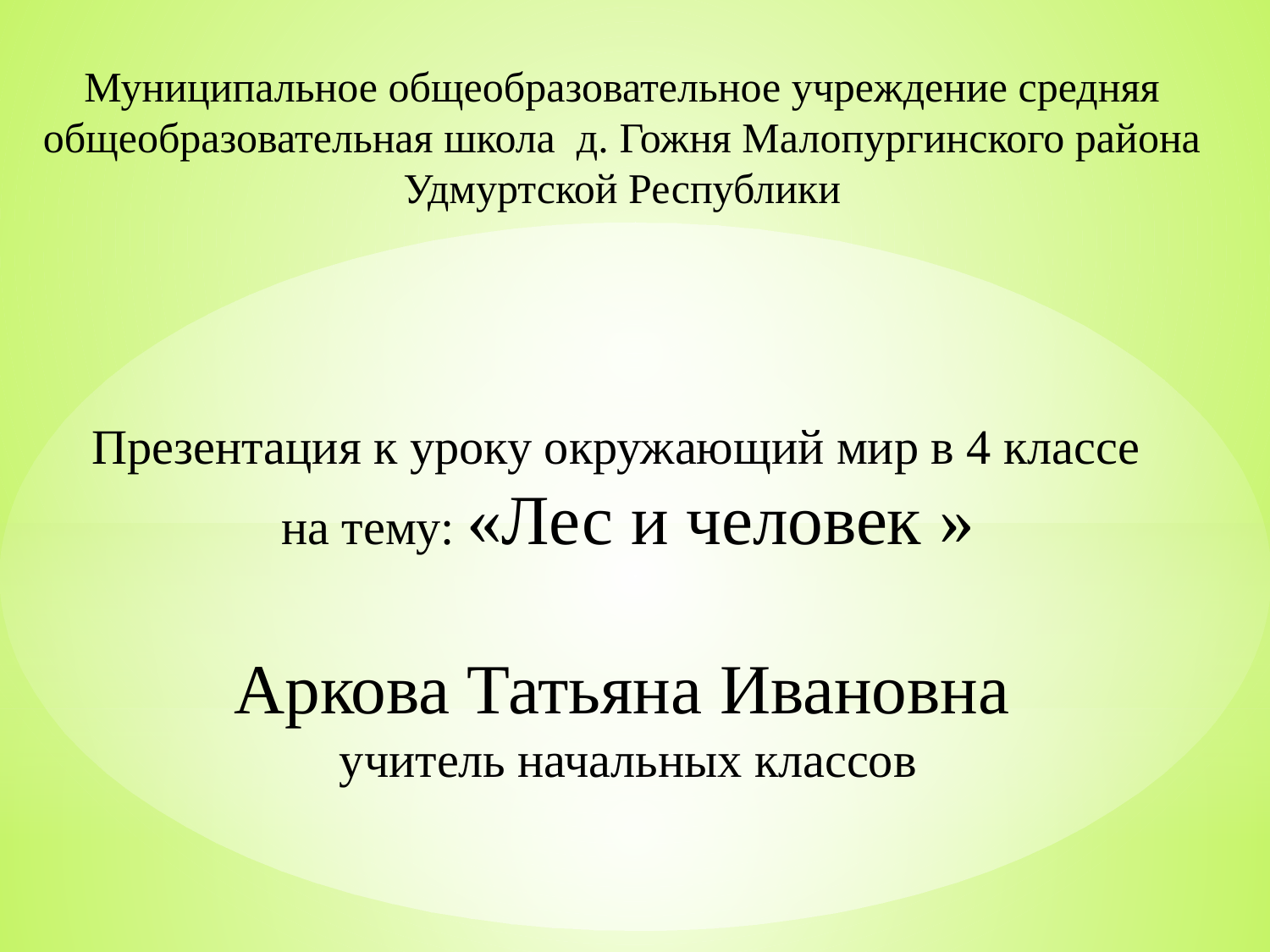

Муниципальное общеобразовательное учреждение средняя общеобразовательная школа  д. Гожня Малопургинского района Удмуртской Республики
Презентация к уроку окружающий мир в 4 классе
 на тему: «Лес и человек »
Аркова Татьяна Ивановна
 учитель начальных классов